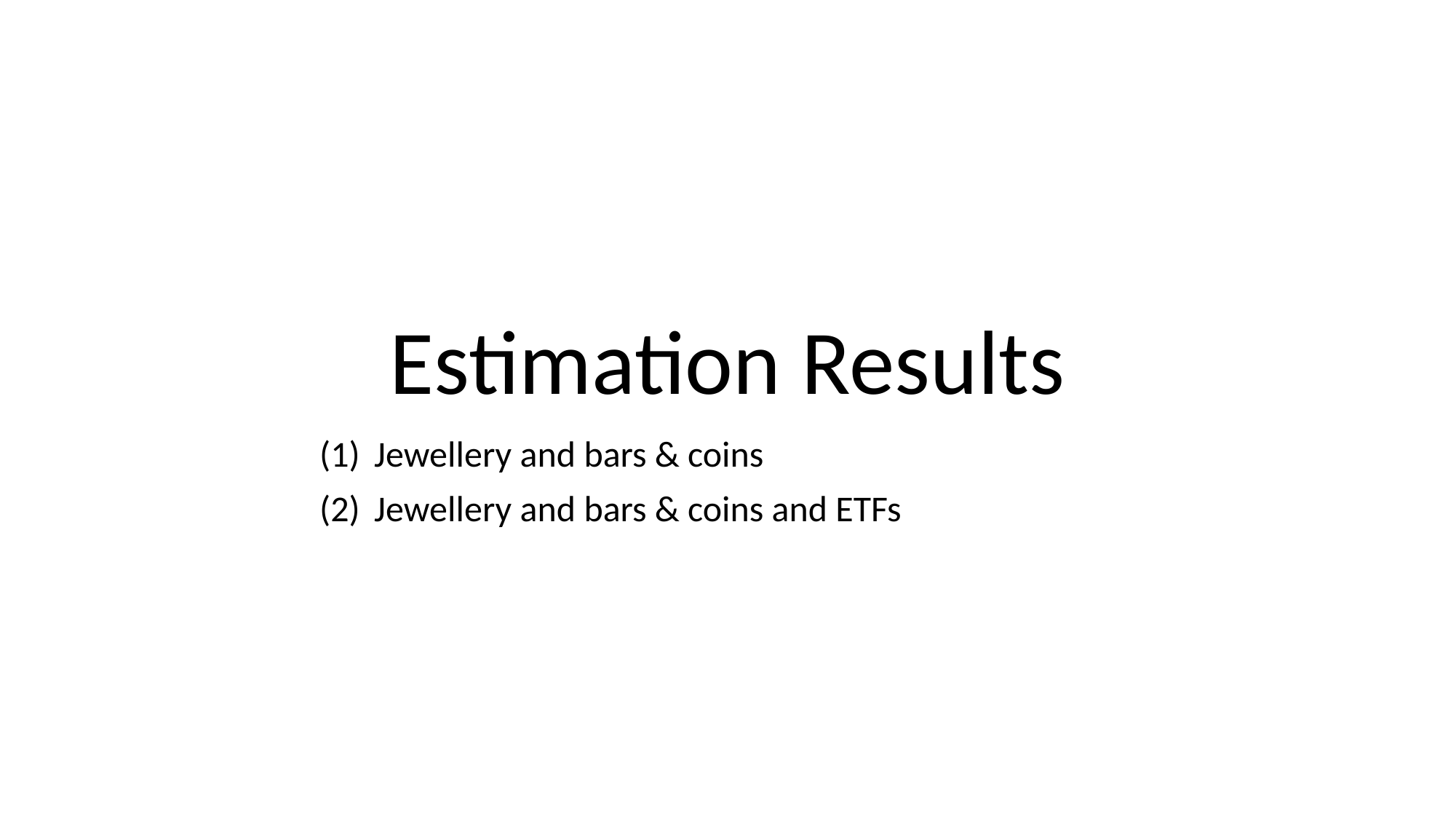

# Estimation Results
Jewellery and bars & coins
Jewellery and bars & coins and ETFs